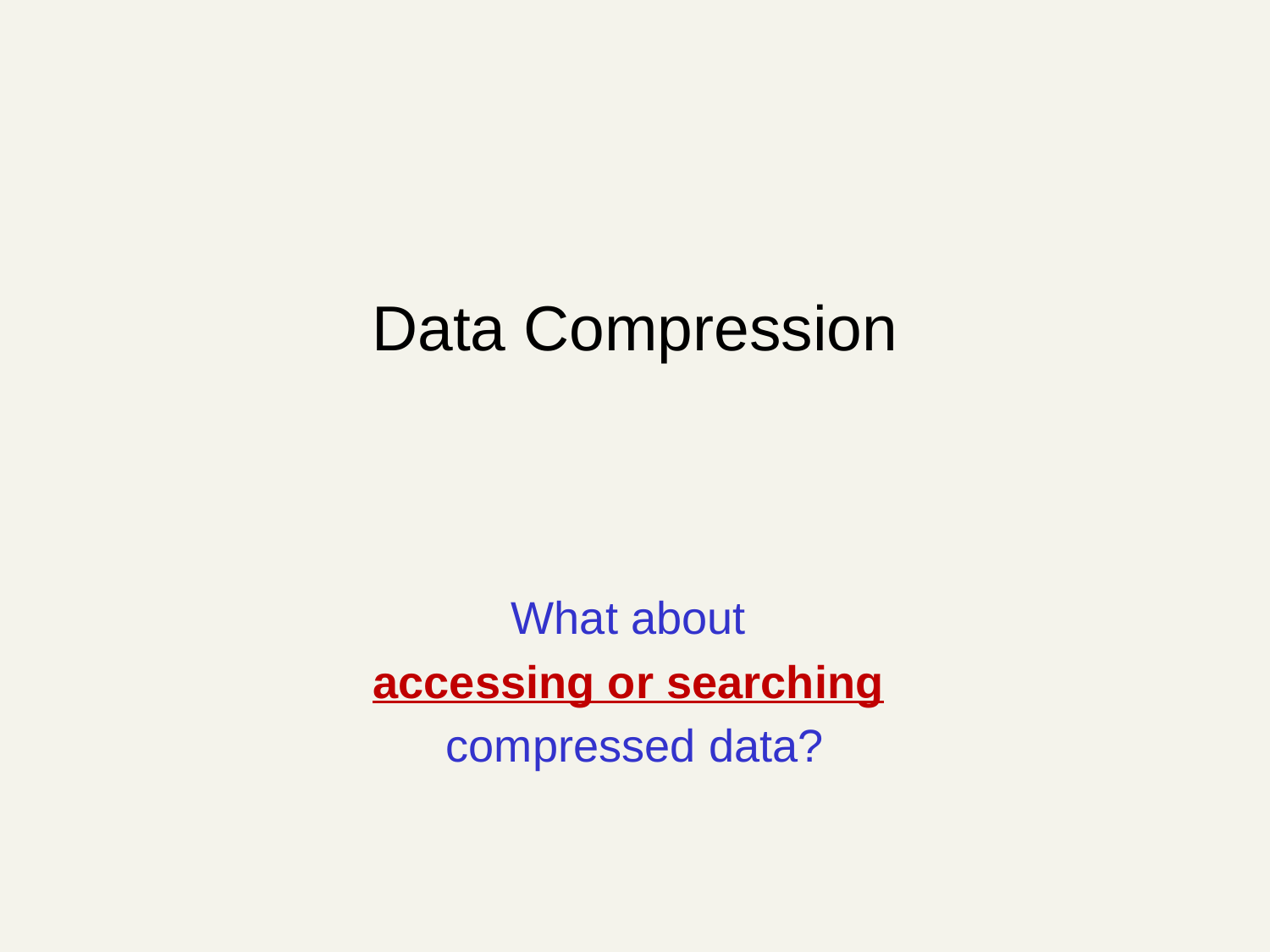

# Data Compression
What about
accessing or searching
compressed data?